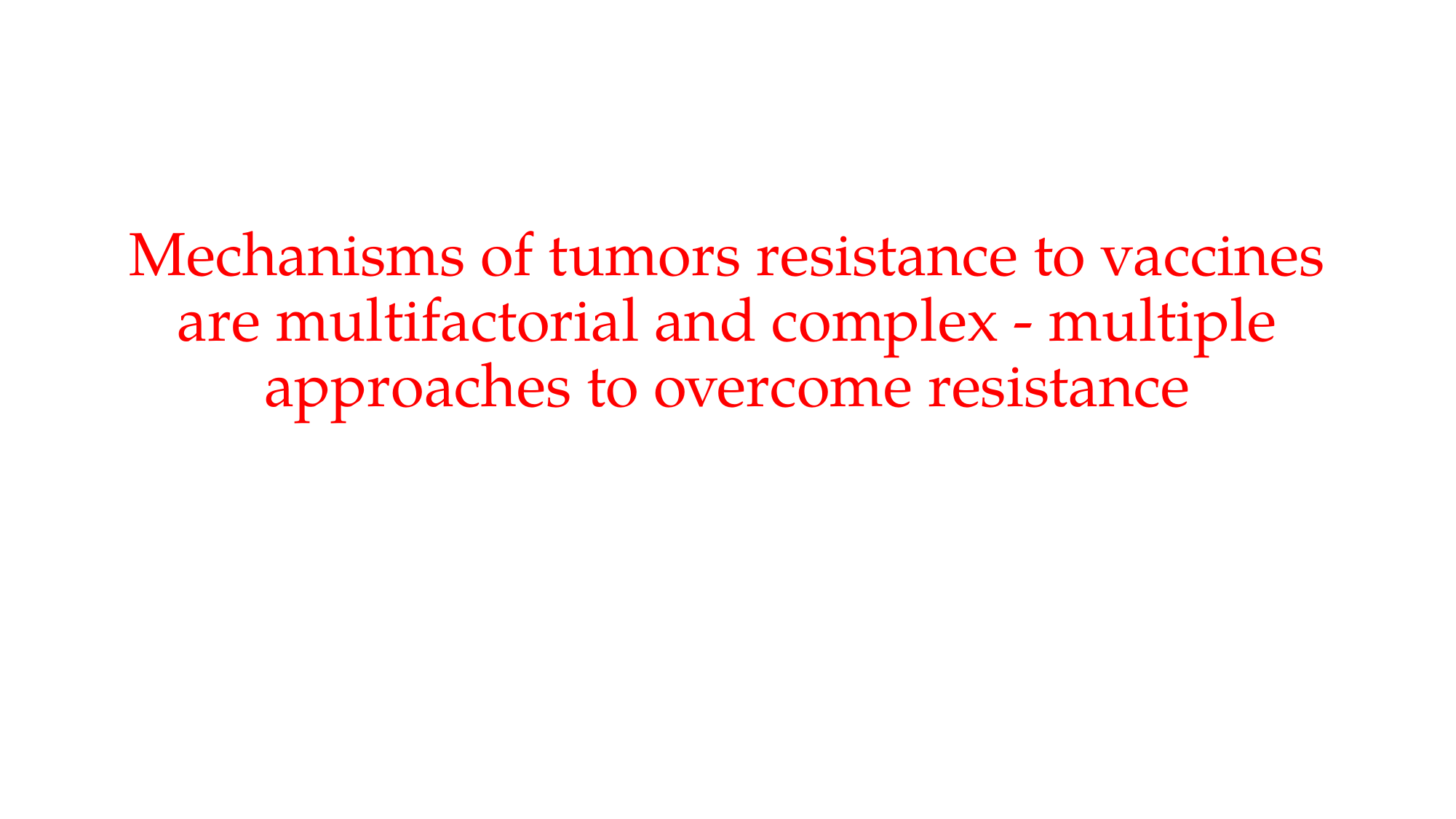

#
Mechanisms of tumors resistance to vaccines are multifactorial and complex - multiple approaches to overcome resistance